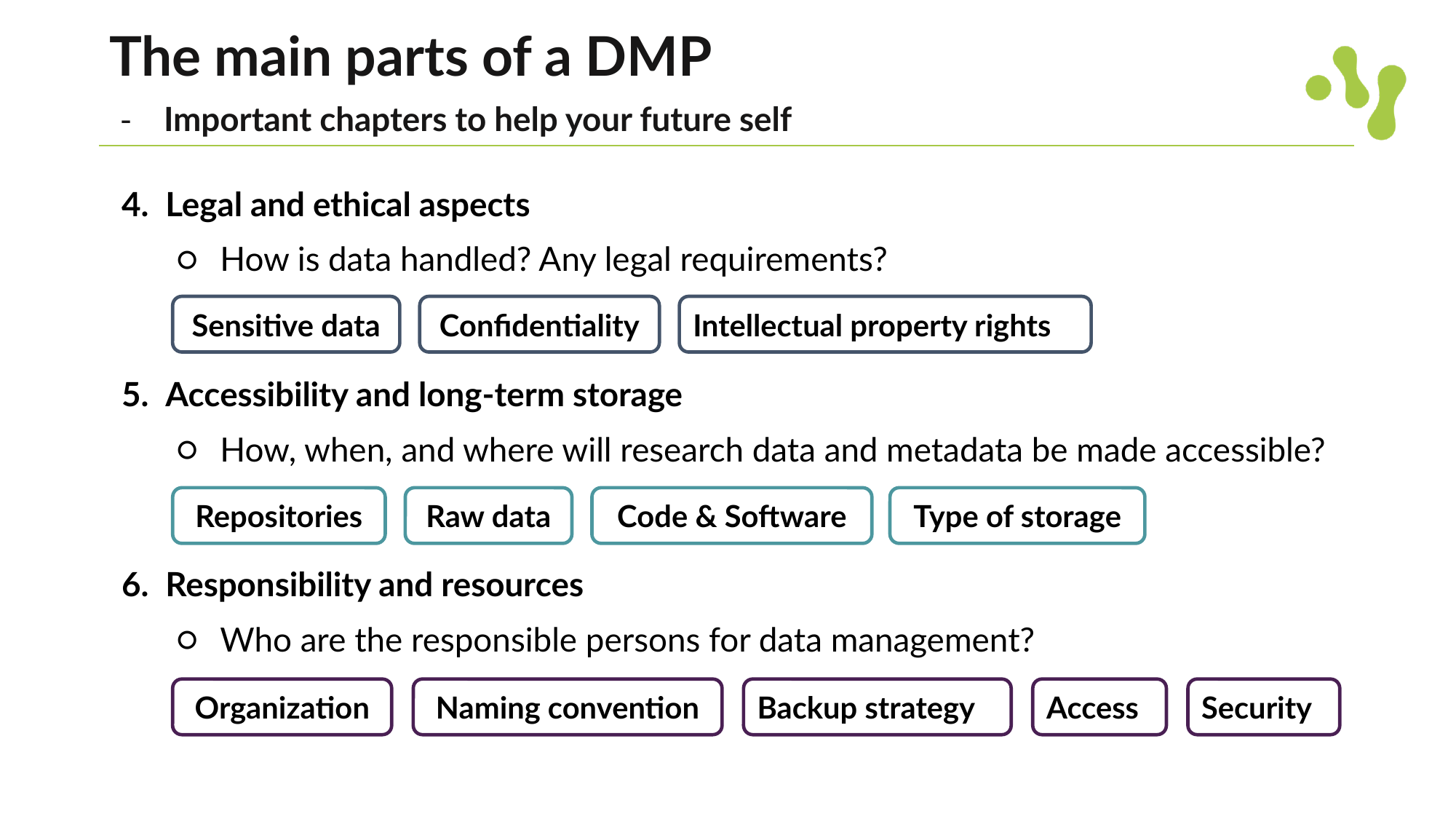

# The main parts of a DMP
Important chapters to help your future self
Legal and ethical aspects
How is data handled? Any legal requirements?
Accessibility and long-term storage
How, when, and where will research data and metadata be made accessible?
Responsibility and resources
Who are the responsible persons for data management?
Sensitive data
Confidentiality
Intellectual property rights
Repositories
Raw data
Code & Software
Type of storage
Organization
Naming convention
Backup strategy
Access
Security